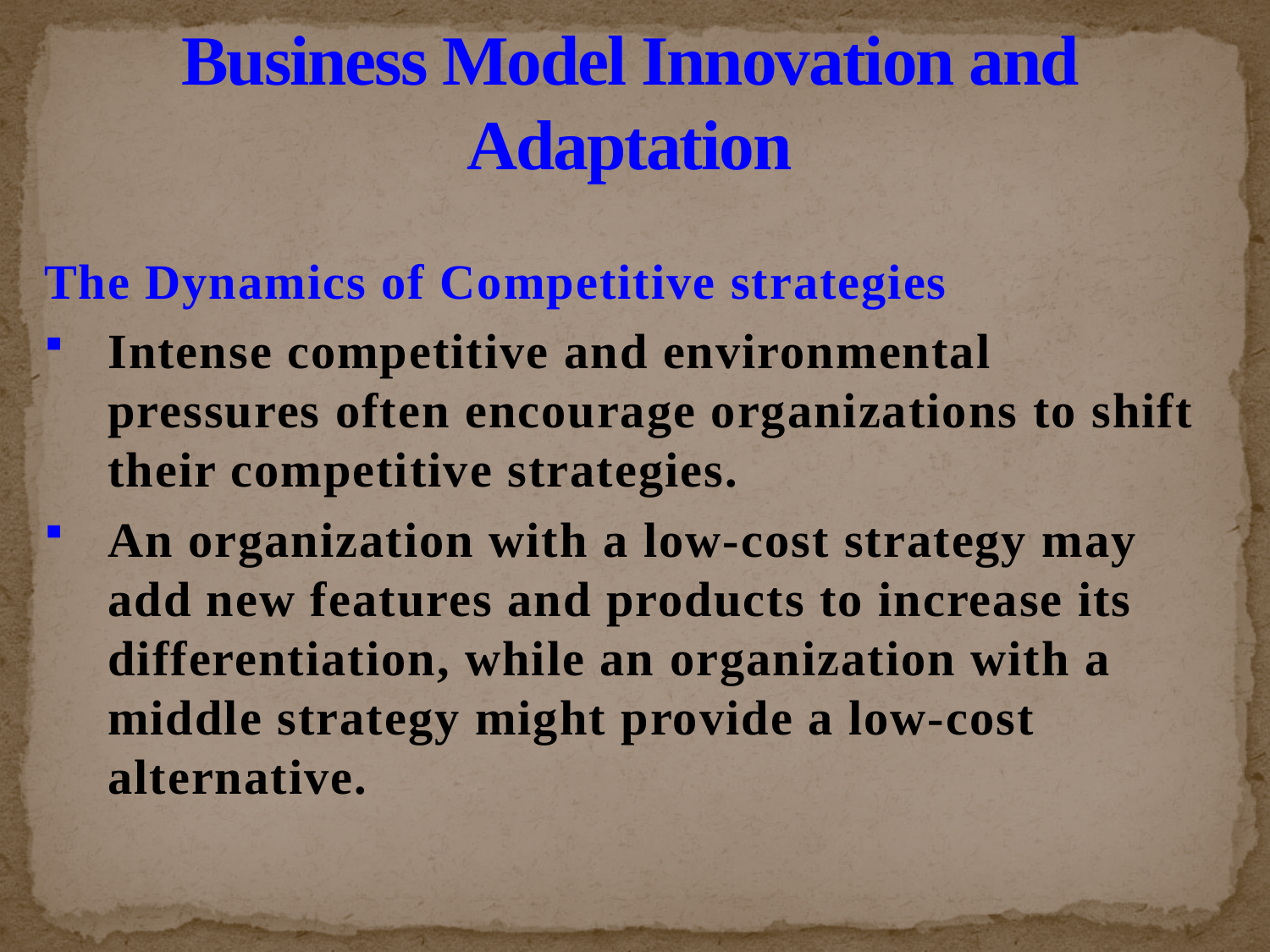

# Business Model Innovation and Adaptation
The Dynamics of Competitive strategies
Intense competitive and environmental pressures often encourage organizations to shift their competitive strategies.
An organization with a low-cost strategy may add new features and products to increase its differentiation, while an organization with a middle strategy might provide a low-cost alternative.